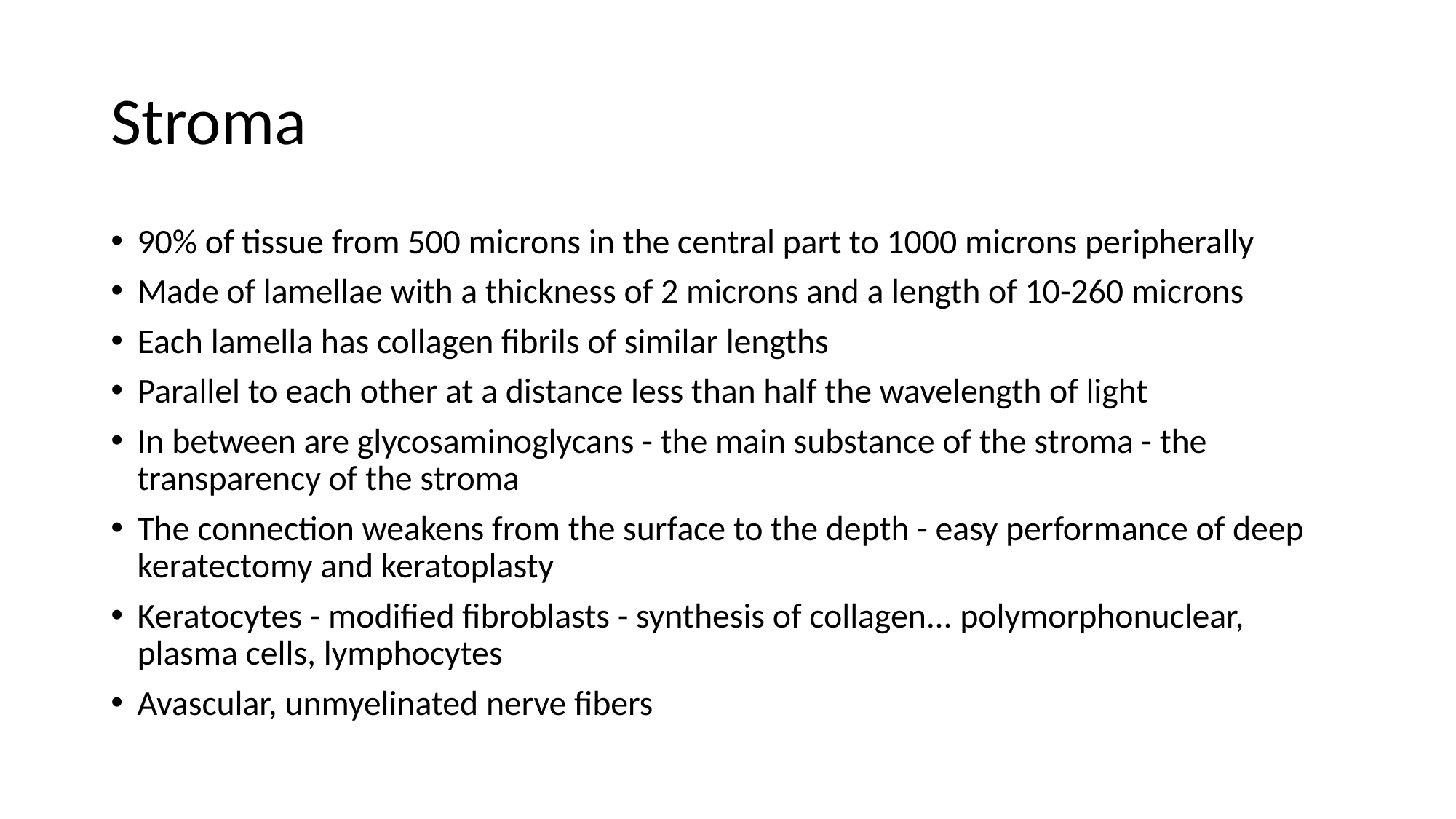

# Stroma
90% of tissue from 500 microns in the central part to 1000 microns peripherally
Made of lamellae with a thickness of 2 microns and a length of 10-260 microns
Each lamella has collagen fibrils of similar lengths
Parallel to each other at a distance less than half the wavelength of light
In between are glycosaminoglycans - the main substance of the stroma - the transparency of the stroma
The connection weakens from the surface to the depth - easy performance of deep keratectomy and keratoplasty
Keratocytes - modified fibroblasts - synthesis of collagen... polymorphonuclear, plasma cells, lymphocytes
Avascular, unmyelinated nerve fibers